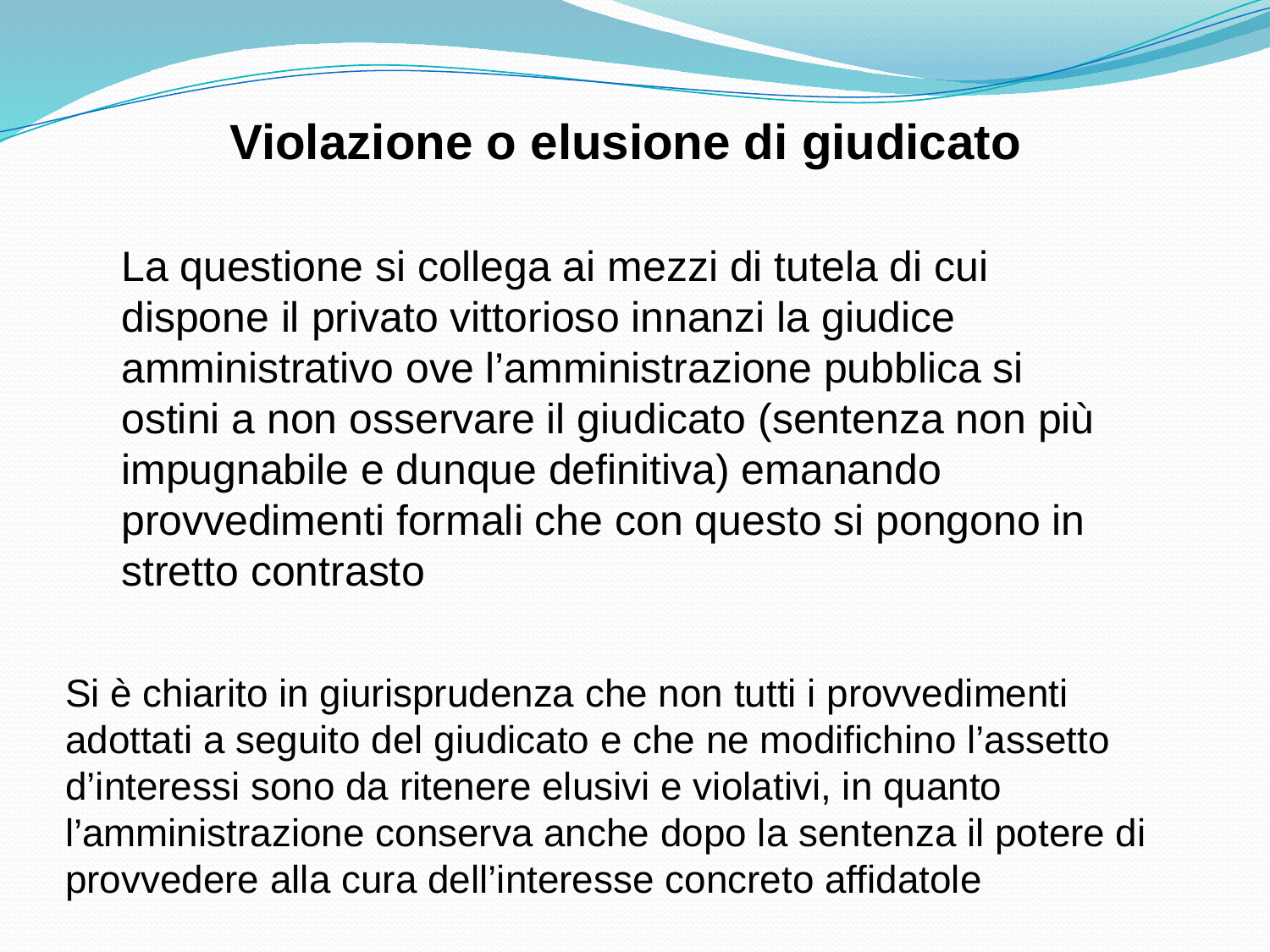

Violazione o elusione di giudicato
La questione si collega ai mezzi di tutela di cui dispone il privato vittorioso innanzi la giudice amministrativo ove l’amministrazione pubblica si ostini a non osservare il giudicato (sentenza non più impugnabile e dunque definitiva) emanando provvedimenti formali che con questo si pongono in stretto contrasto
Si è chiarito in giurisprudenza che non tutti i provvedimenti adottati a seguito del giudicato e che ne modifichino l’assetto d’interessi sono da ritenere elusivi e violativi, in quanto l’amministrazione conserva anche dopo la sentenza il potere di provvedere alla cura dell’interesse concreto affidatole